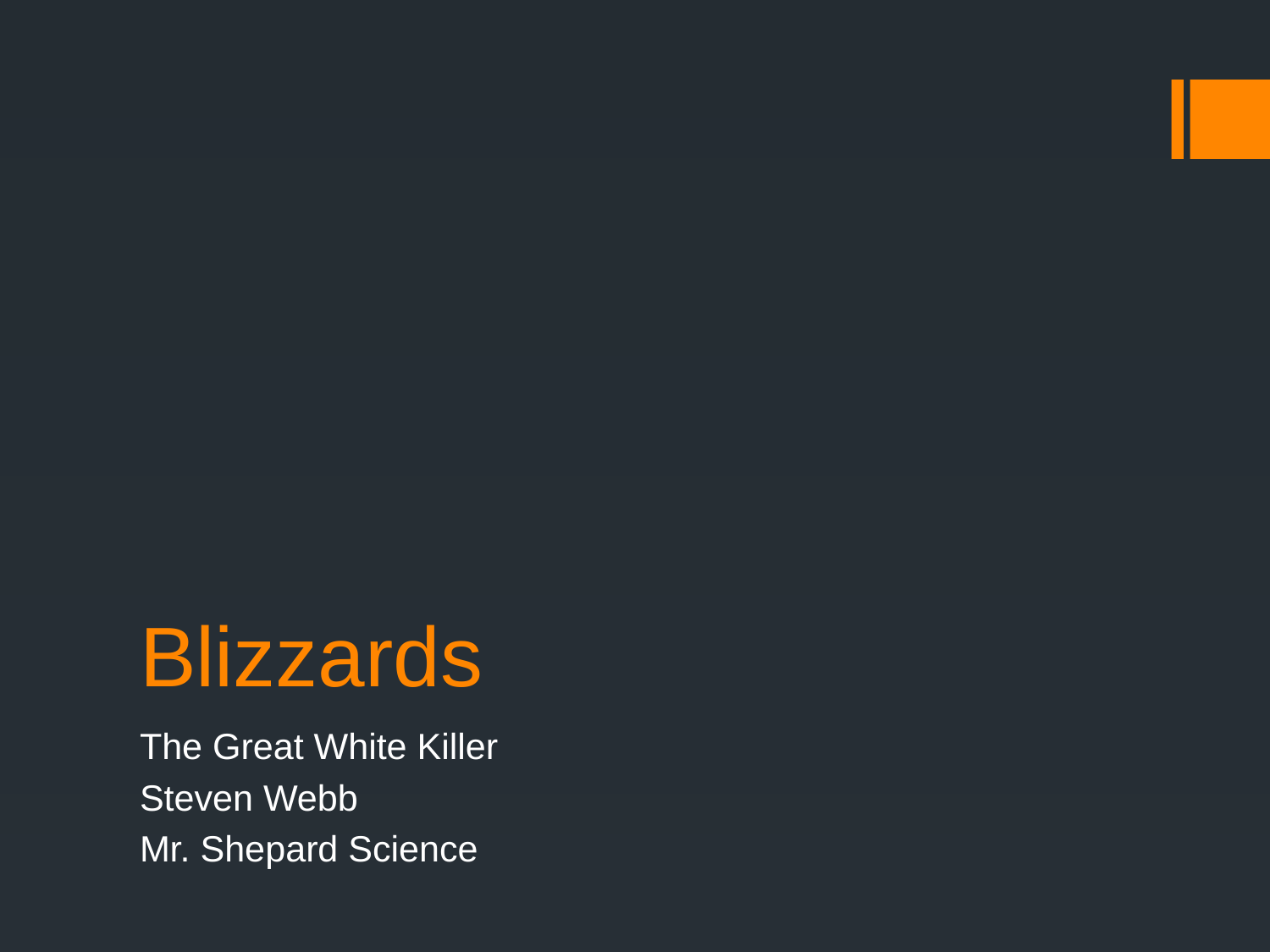

# Blizzards
The Great White Killer
Steven Webb
Mr. Shepard Science